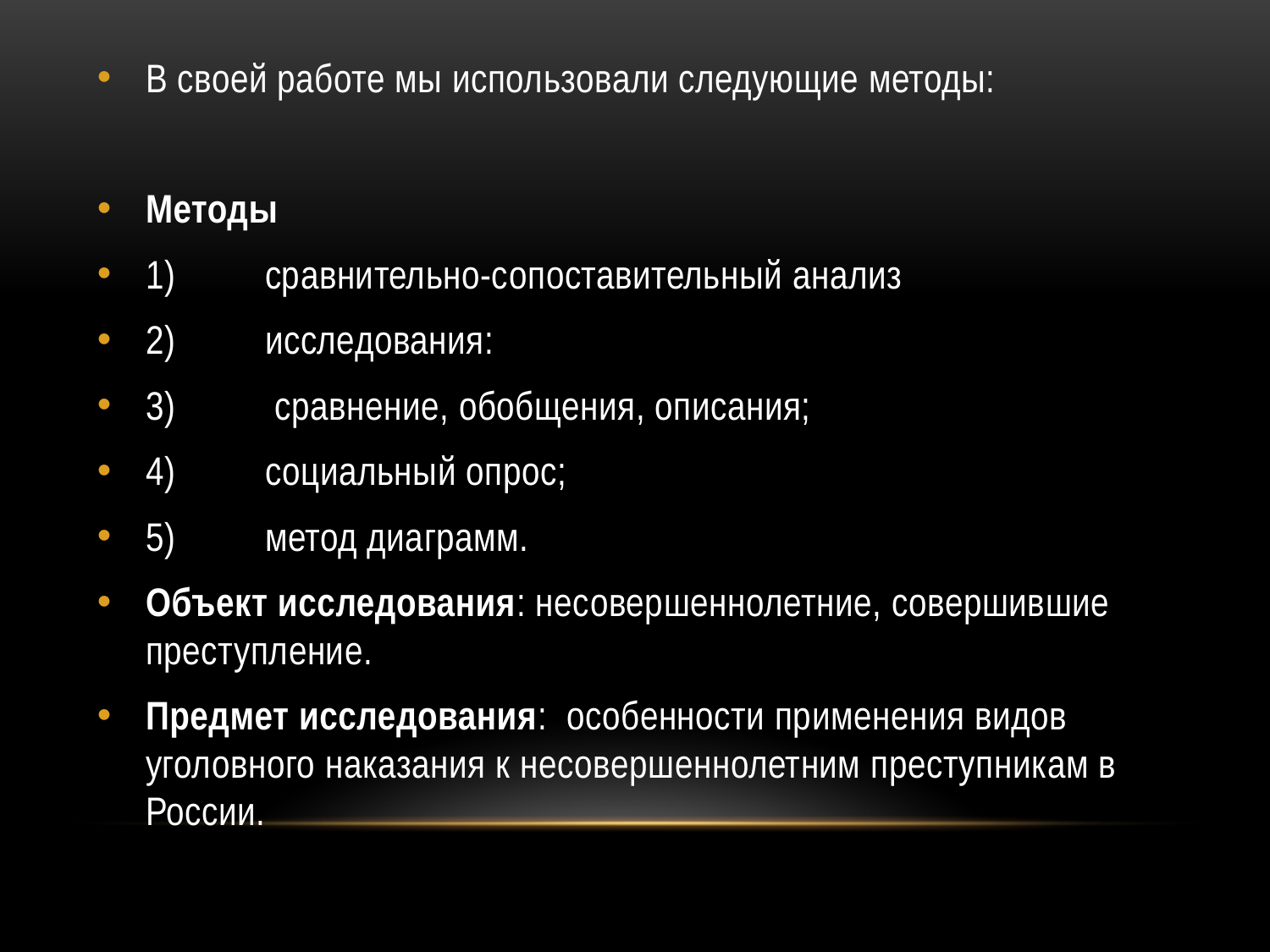

В своей работе мы использовали следующие методы:

Методы
1)	сравнительно-сопоставительный анализ
2)	исследования:
3)	 сравнение, обобщения, описания;
4)	социальный опрос;
5)	метод диаграмм.
Объект исследования: несовершеннолетние, совершившие преступление.
Предмет исследования:  особенности применения видов  уголовного наказания к несовершеннолетним преступникам в России.